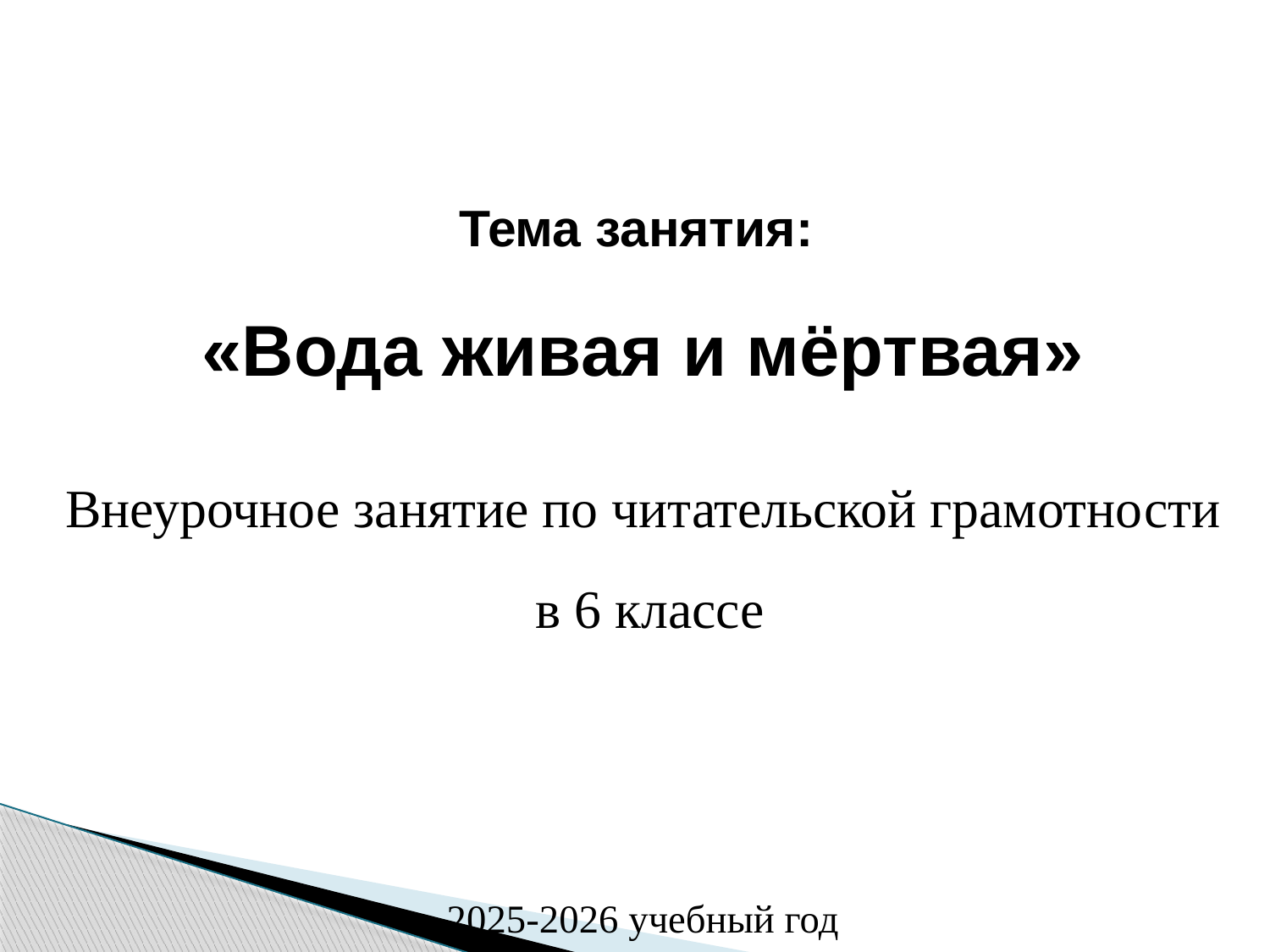

#

Тема занятия:
«Вода живая и мёртвая»

Внеурочное занятие по читательской грамотности
 в 6 классе

2025-2026 учебный год